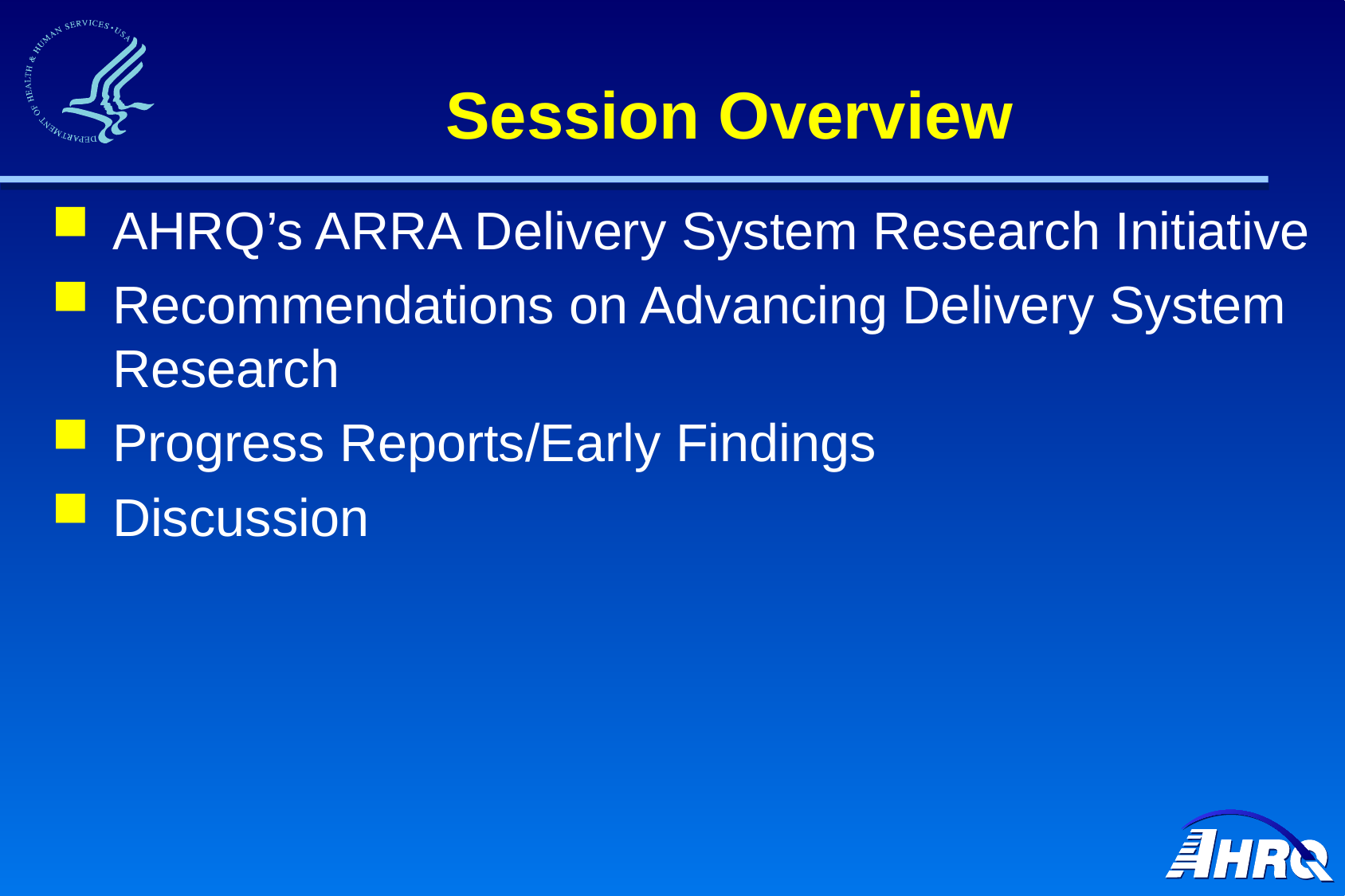

# Session Overview
AHRQ’s ARRA Delivery System Research Initiative
Recommendations on Advancing Delivery System Research
Progress Reports/Early Findings
Discussion